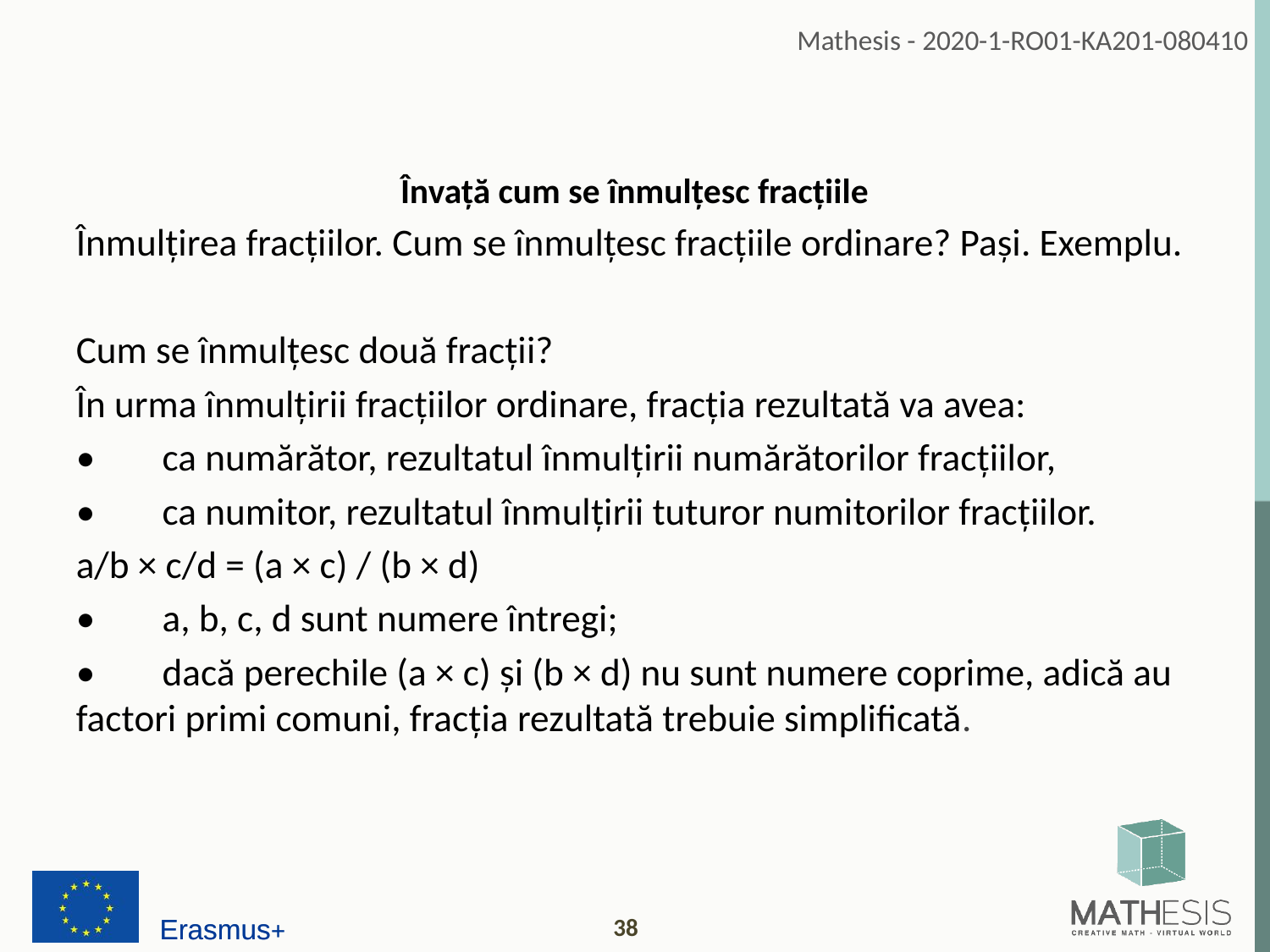

Învață cum se înmulțesc fracțiile
Înmulțirea fracțiilor. Cum se înmulțesc fracțiile ordinare? Pași. Exemplu.

Cum se înmulțesc două fracții?
În urma înmulțirii fracțiilor ordinare, fracția rezultată va avea:
•	ca numărător, rezultatul înmulțirii numărătorilor fracțiilor,
•	ca numitor, rezultatul înmulțirii tuturor numitorilor fracțiilor.
a/b × c/d = (a × c) / (b × d)
•	a, b, c, d sunt numere întregi;
•	dacă perechile (a × c) și (b × d) nu sunt numere coprime, adică au factori primi comuni, fracția rezultată trebuie simplificată.